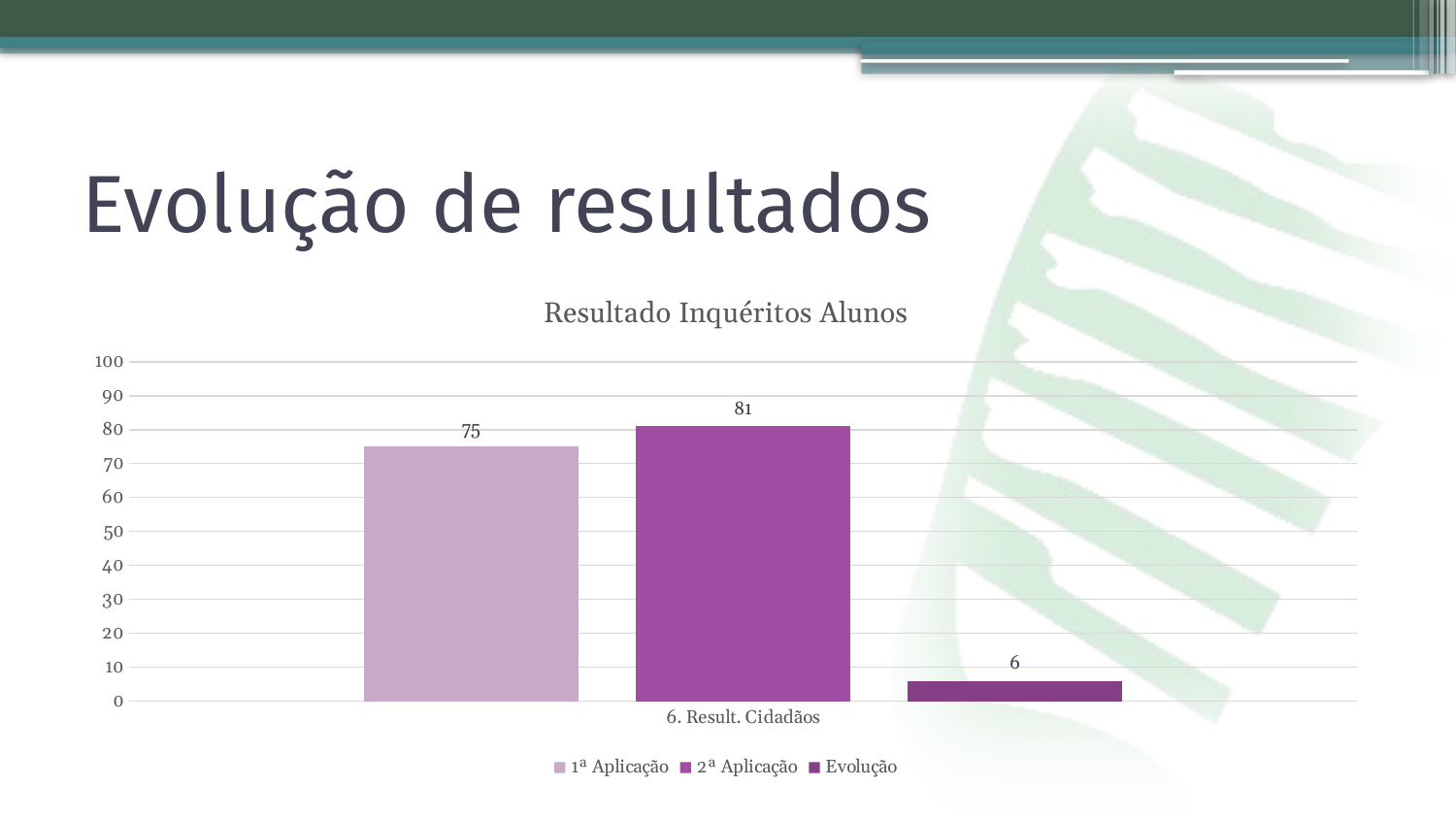

# Evolução de resultados

### Chart:

| Category | 1ª Aplicação | 2ª Aplicação | Evolução |
|---|---|---|---|
| 6. Result. Cidadãos | 75.0 | 81.0 | 6.0 |